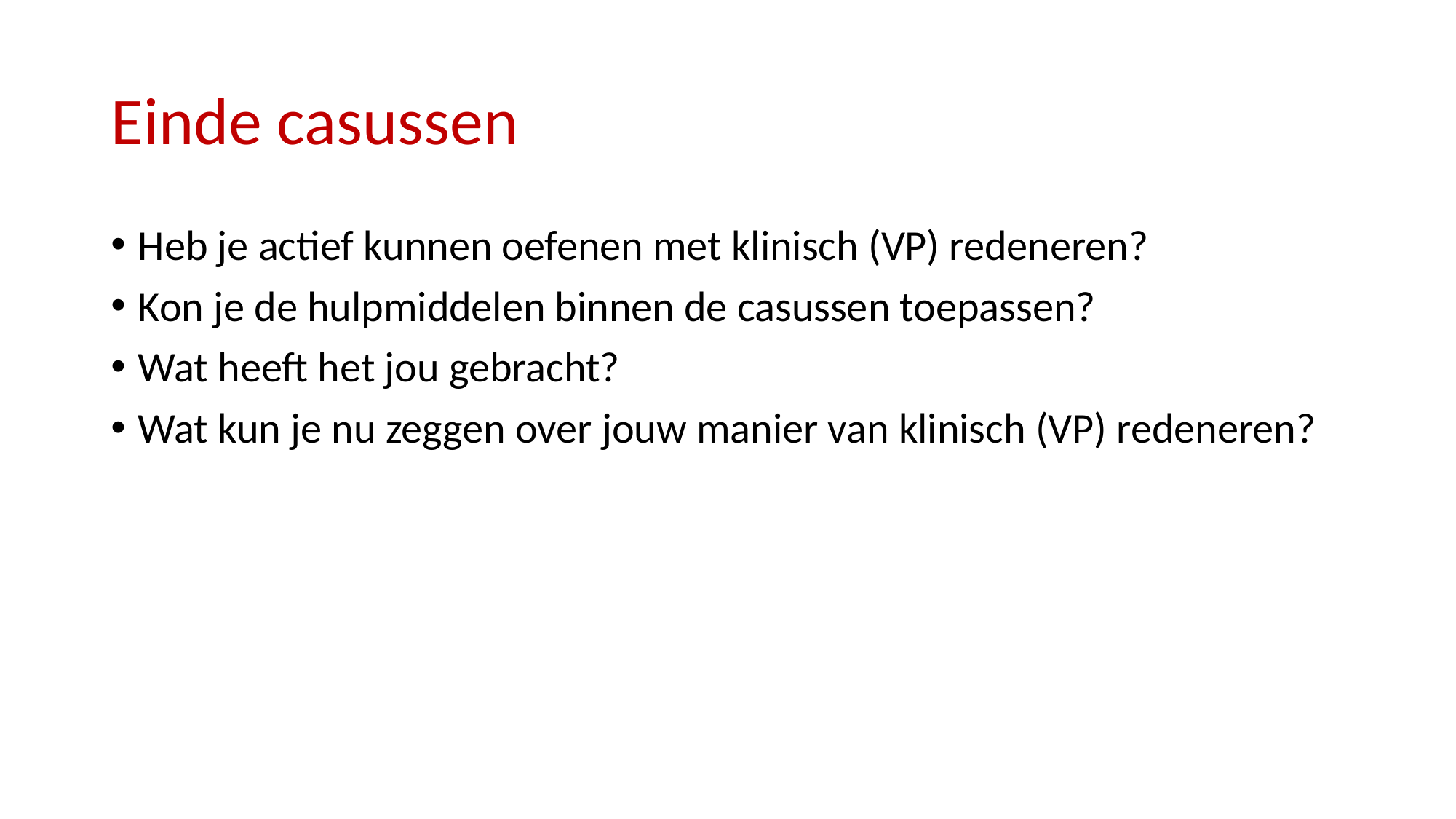

# Einde casussen
Heb je actief kunnen oefenen met klinisch (VP) redeneren?
Kon je de hulpmiddelen binnen de casussen toepassen?
Wat heeft het jou gebracht?
Wat kun je nu zeggen over jouw manier van klinisch (VP) redeneren?